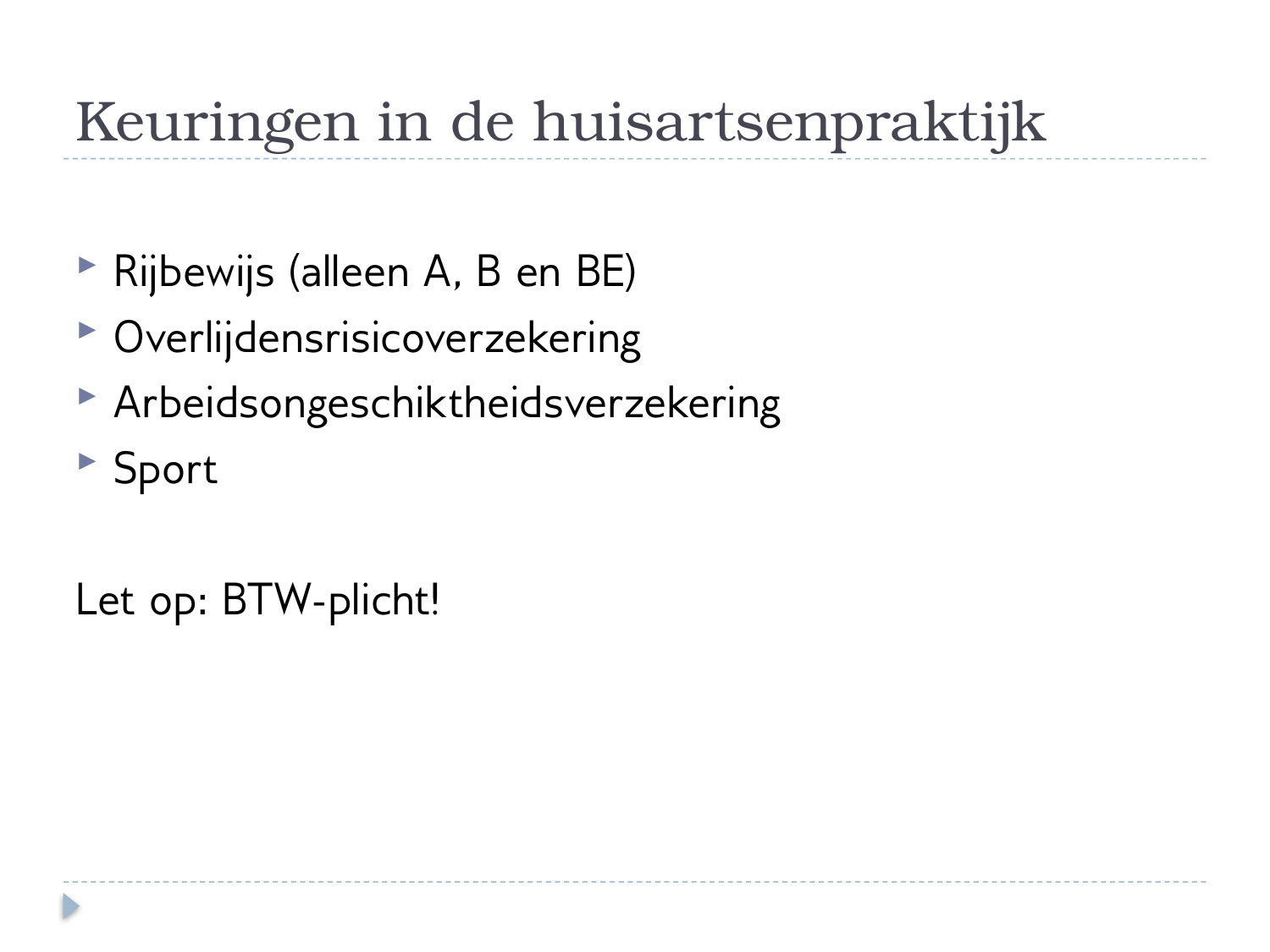

# Keuringen in de huisartsenpraktijk

Rijbewijs (alleen A, B en BE)
Overlijdensrisicoverzekering
Arbeidsongeschiktheidsverzekering
Sport

Let op: BTW-plicht!